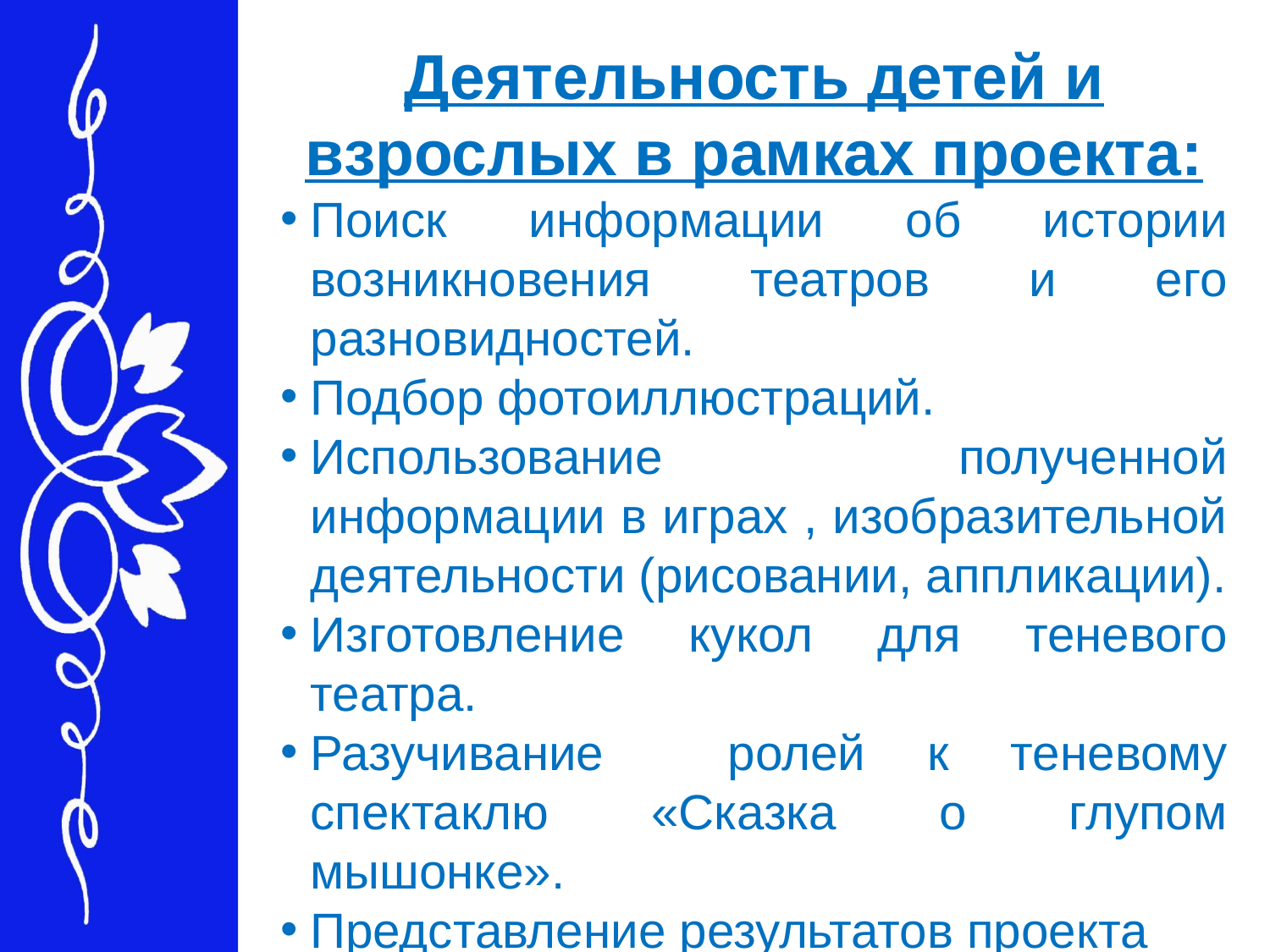

Деятельность детей и взрослых в рамках проекта:
Поиск информации об истории возникновения театров и его разновидностей.
Подбор фотоиллюстраций.
Использование полученной информации в играх , изобразительной деятельности (рисовании, аппликации).
Изготовление кукол для теневого театра.
Разучивание  ролей к теневому спектаклю «Сказка о глупом мышонке».
Представление результатов проекта